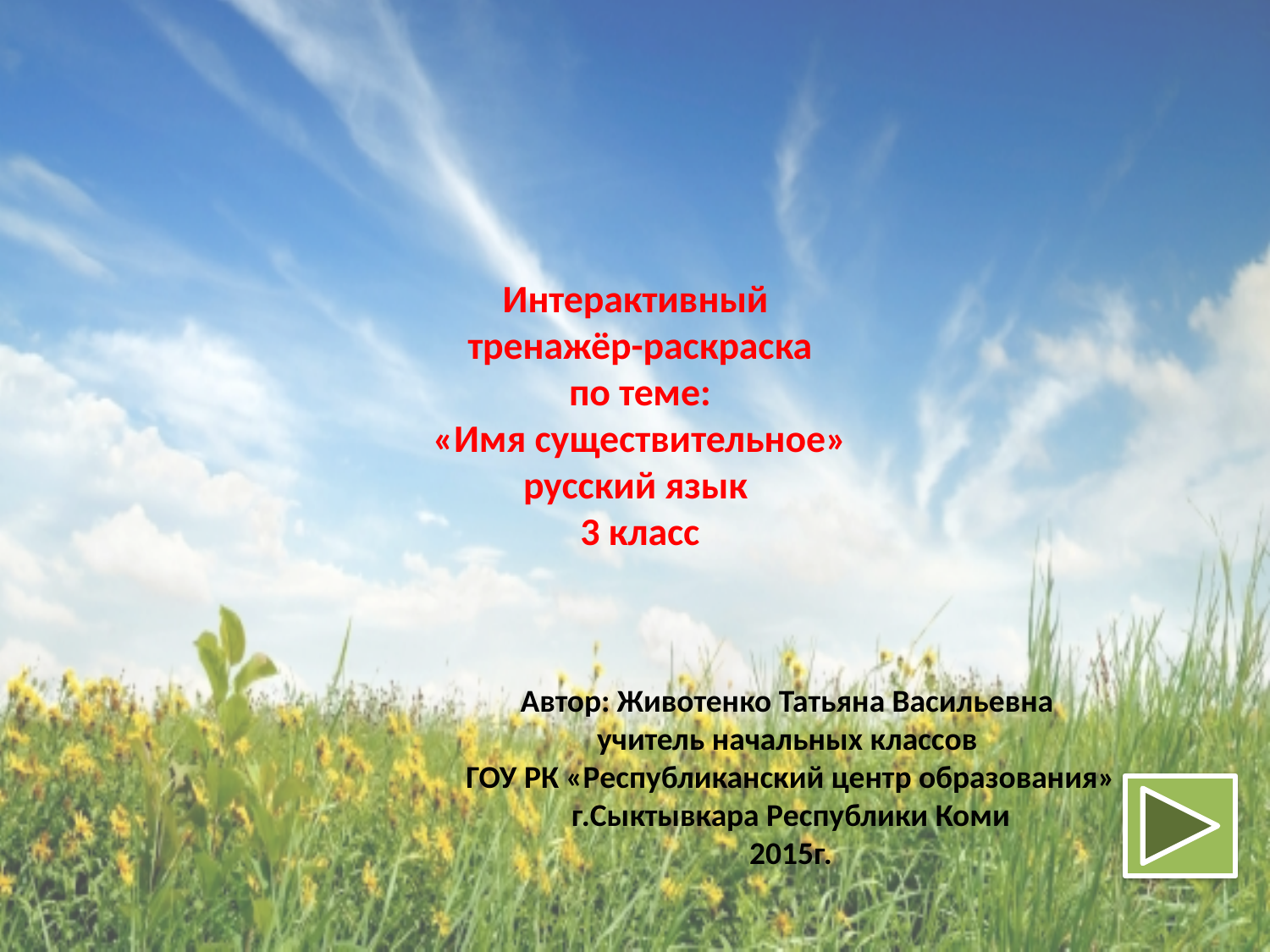

# Интерактивный тренажёр-раскраска по теме: «Имя существительное» русский язык 3 класс
Автор: Животенко Татьяна Васильевна
учитель начальных классов
ГОУ РК «Республиканский центр образования»
г.Сыктывкара Республики Коми
2015г.